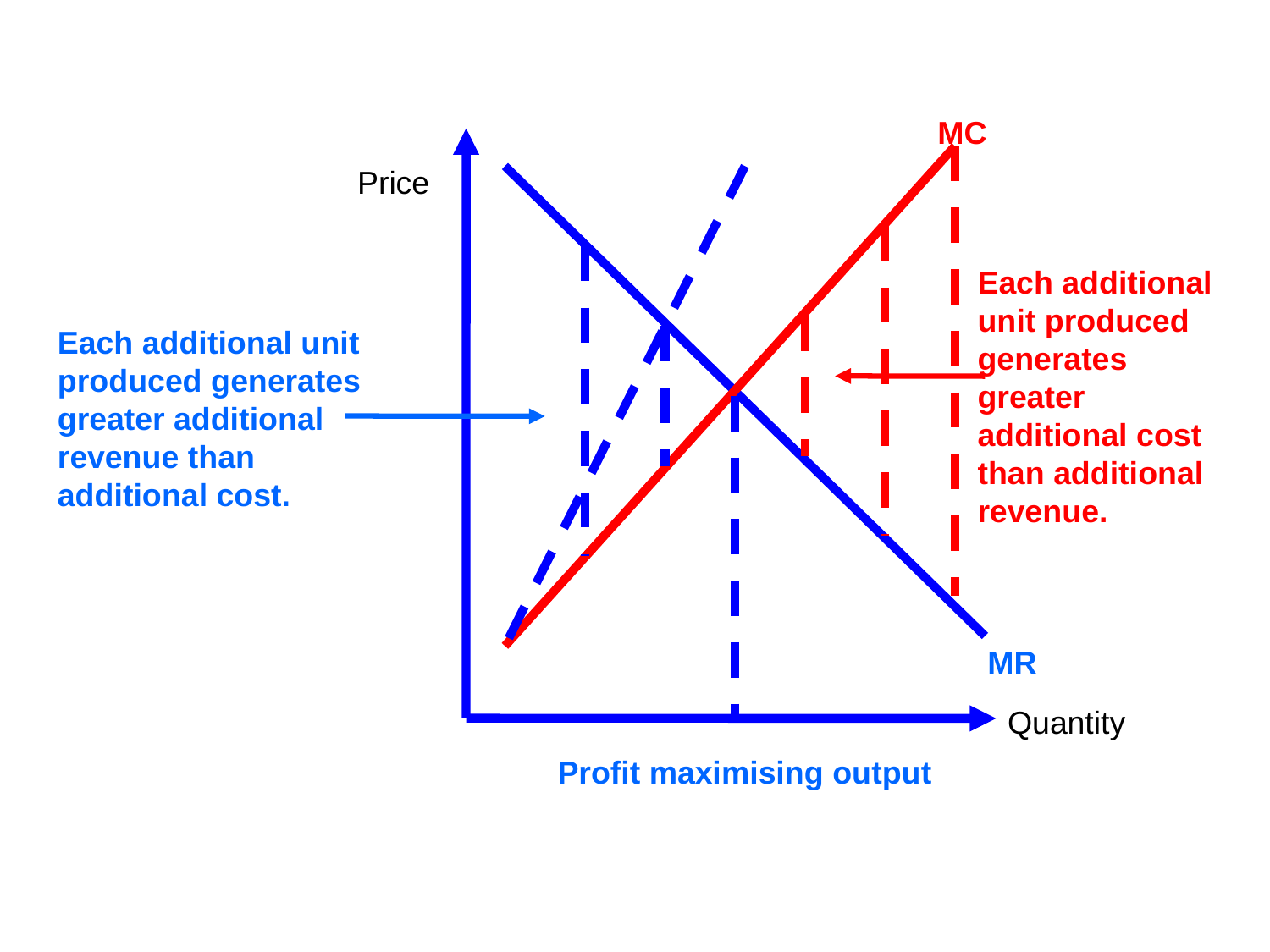

MC

Price

Each additional unit produced generates greater additional cost than additional revenue.
Each additional unit produced generates greater additional revenue than additional cost.
MR
Quantity

Profit maximising output